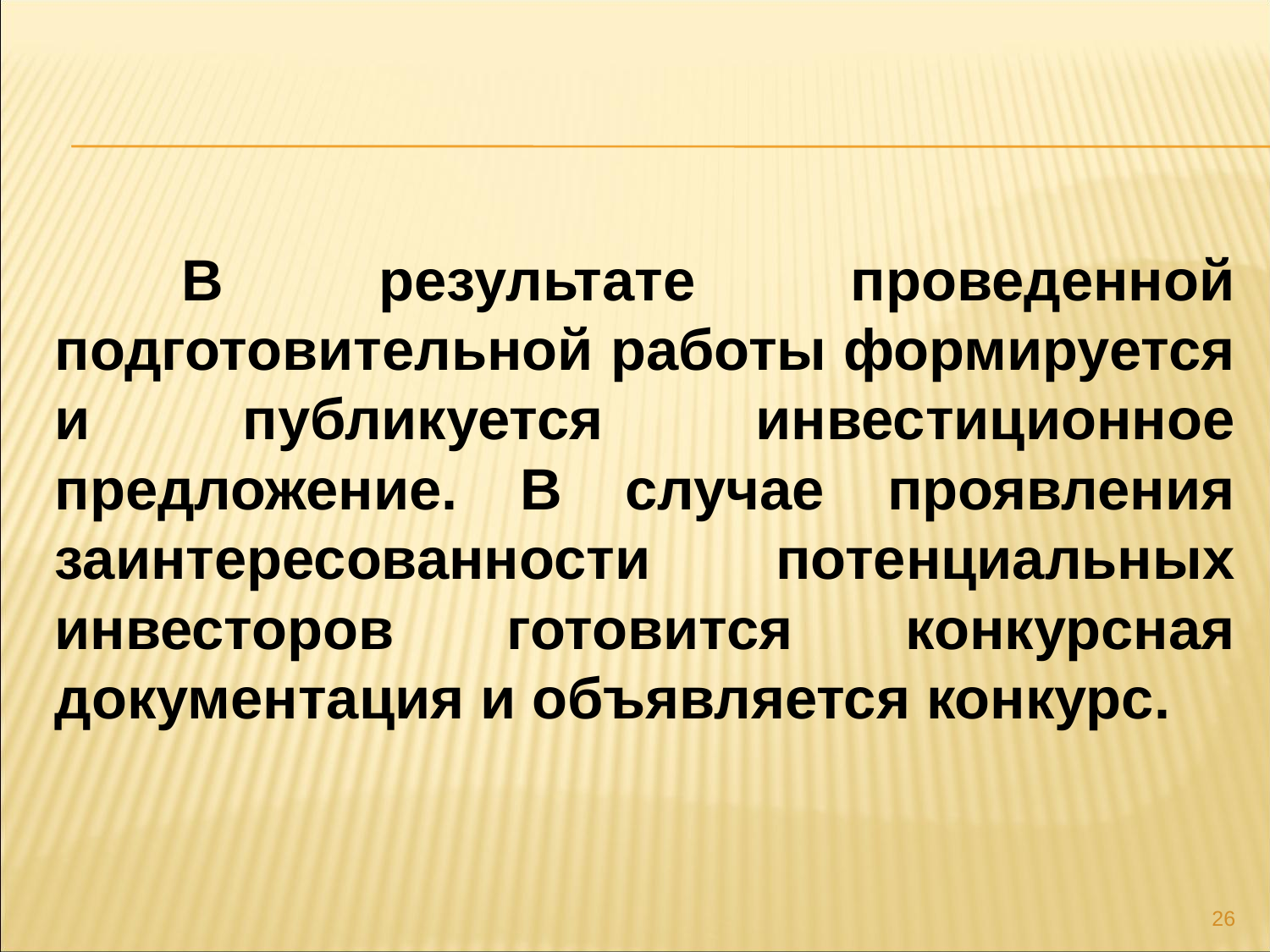

В результате проведенной подготовительной работы формируется и публикуется инвестиционное предложение. В случае проявления заинтересованности потенциальных инвесторов готовится конкурсная документация и объявляется конкурс.
26